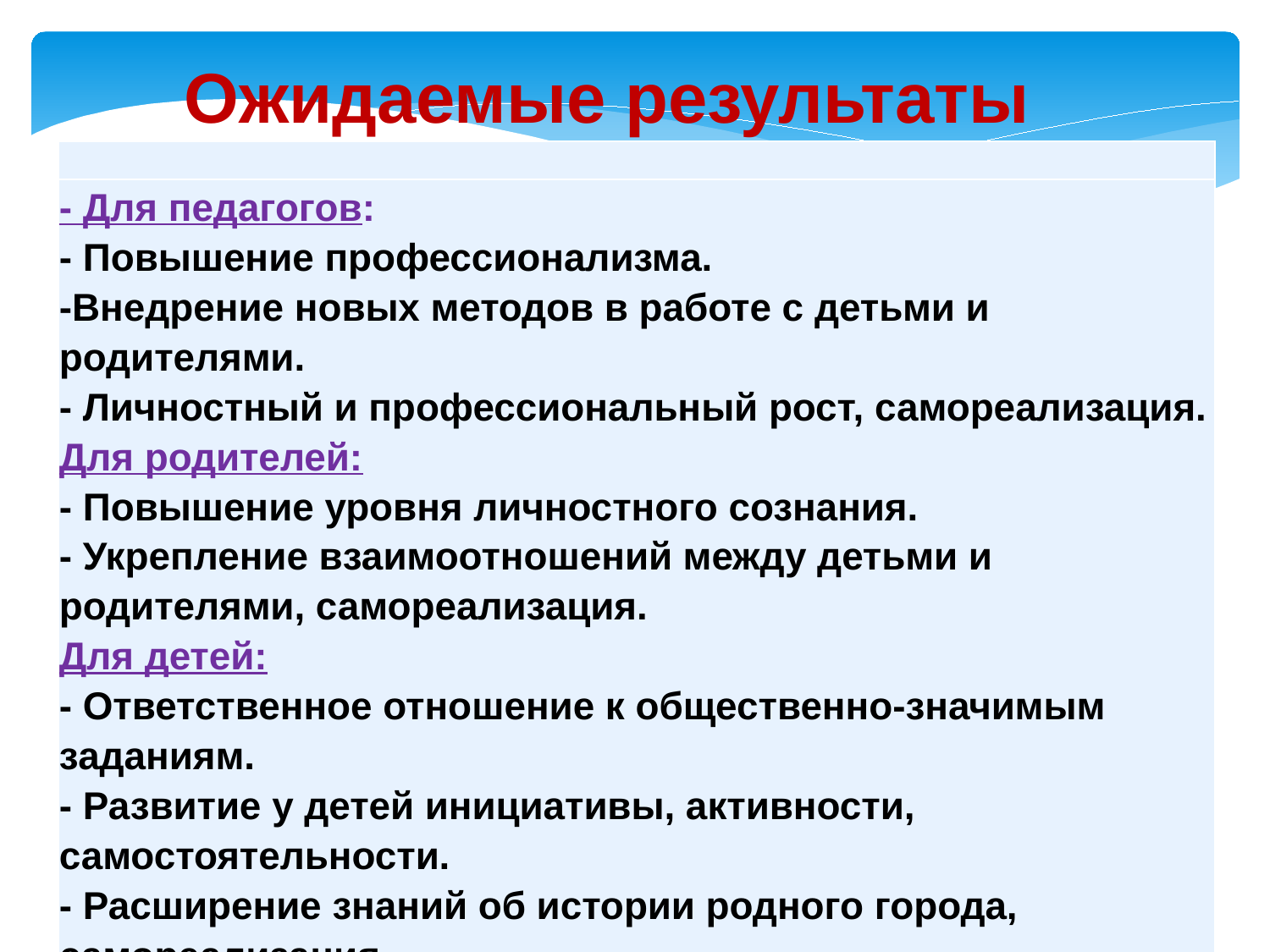

Ожидаемые результаты
|  |
| --- |
| - Для педагогов: - Повышение профессионализма. -Внедрение новых методов в работе с детьми и родителями. - Личностный и профессиональный рост, самореализация. Для родителей: - Повышение уровня личностного сознания. - Укрепление взаимоотношений между детьми и родителями, самореализация. Для детей: - Ответственное отношение к общественно-значимым заданиям. - Развитие у детей инициативы, активности, самостоятельности. - Расширение знаний об истории родного города, самореализация. |